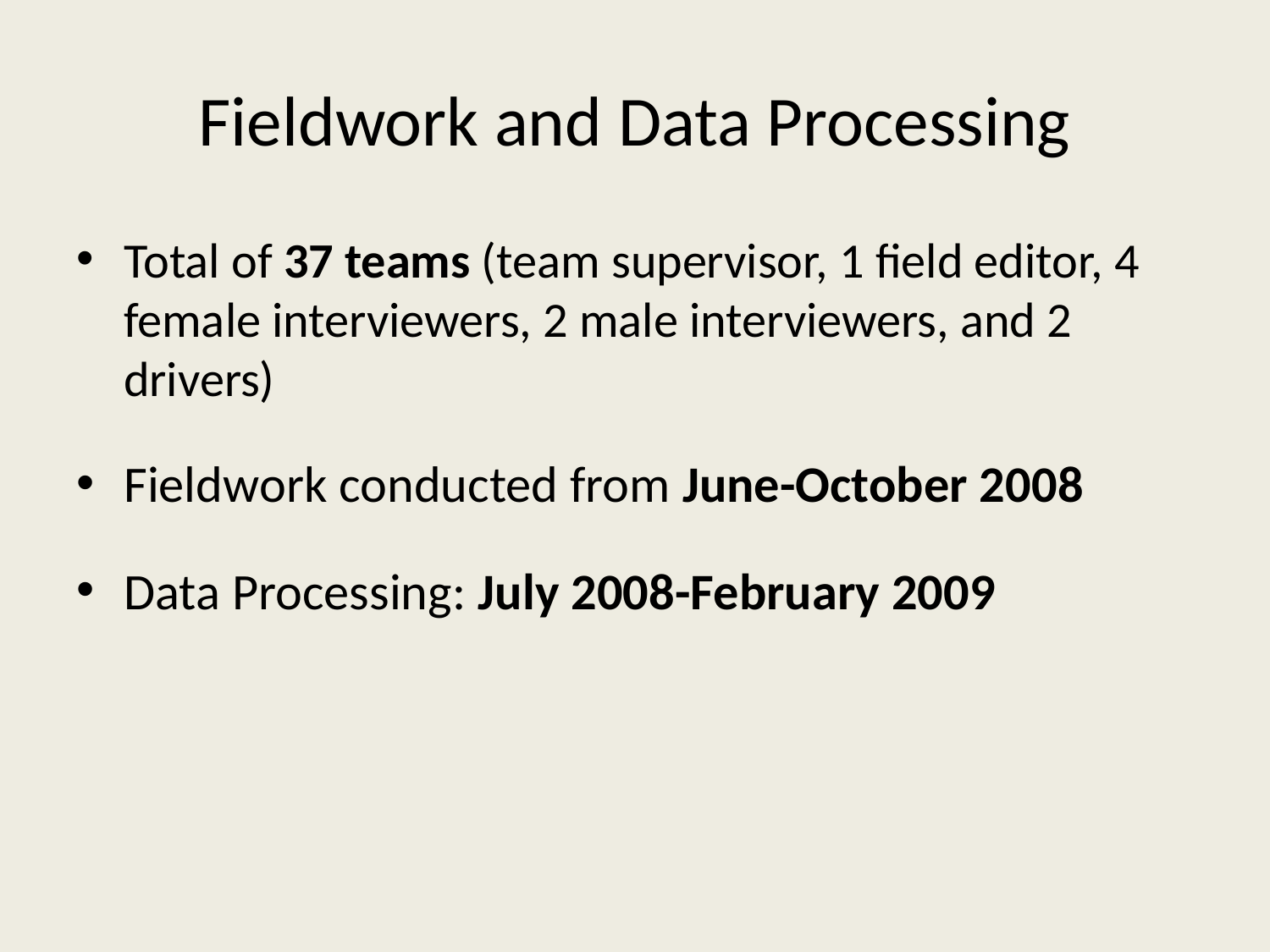

# Fieldwork and Data Processing
Total of 37 teams (team supervisor, 1 field editor, 4 female interviewers, 2 male interviewers, and 2 drivers)
Fieldwork conducted from June-October 2008
Data Processing: July 2008-February 2009